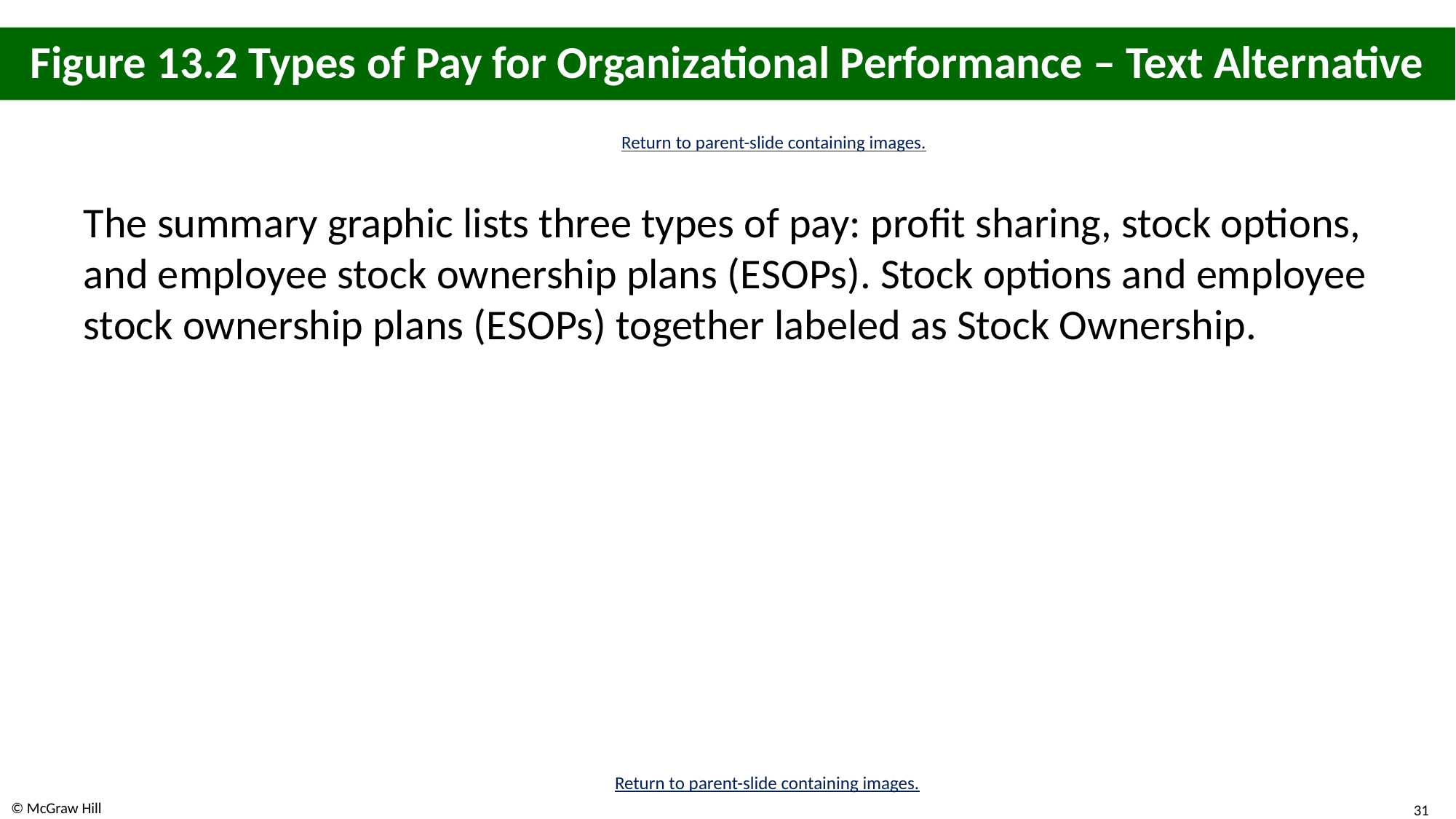

# Figure 13.2 Types of Pay for Organizational Performance – Text Alternative
Return to parent-slide containing images.
The summary graphic lists three types of pay: profit sharing, stock options, and employee stock ownership plans (E S O Ps). Stock options and employee stock ownership plans (E S O Ps) together labeled as Stock Ownership.
Return to parent-slide containing images.